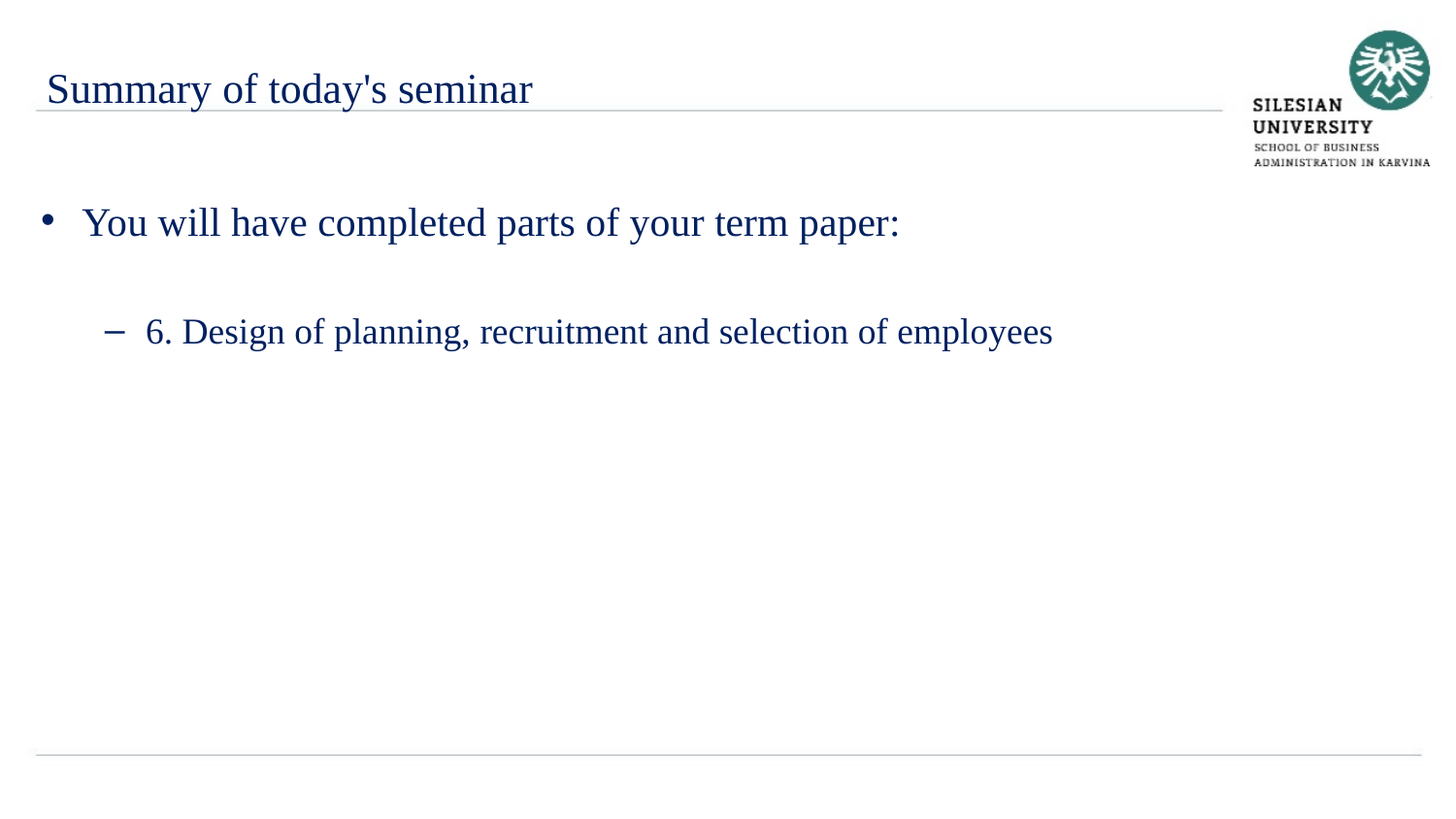

Summary of today's seminar
You will have completed parts of your term paper:

6. Design of planning, recruitment and selection of employees